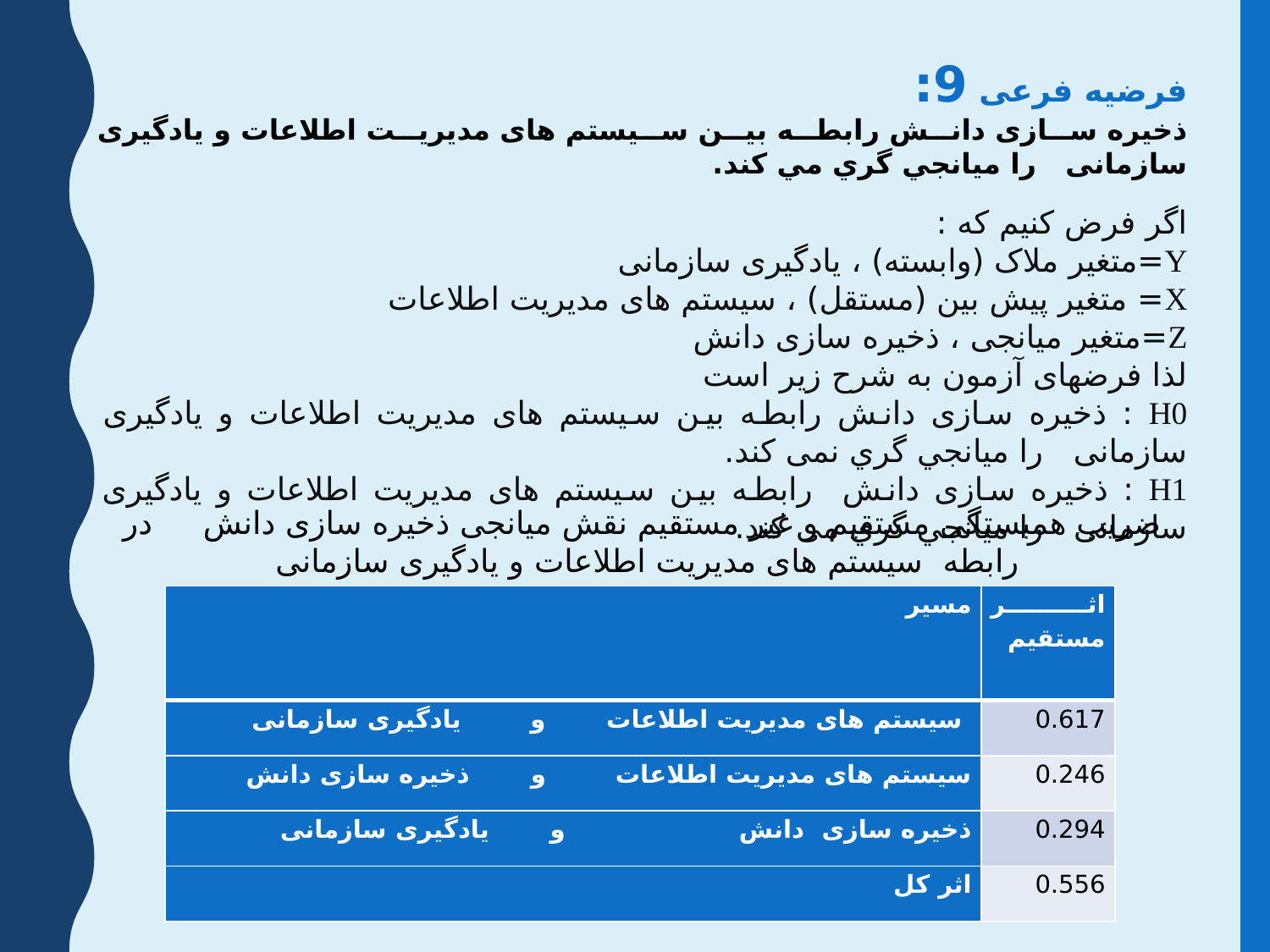

فرضیه فرعی 9:
ذخیره سازی دانش رابطه بين سیستم های مدیریت اطلاعات و یادگیری سازمانی   را ميانجي گري مي کند.
اگر فرض کنيم که :
Y=متغير ملاک (وابسته) ، یادگیری سازمانی
X= متغير پیش بین (مستقل) ، سیستم های مدیریت اطلاعات
Z=متغير میانجی ، ذخیره سازی دانش
لذا فرضهای آزمون به شرح زیر است
H0 : ذخیره سازی دانش رابطه بین سیستم های مدیریت اطلاعات و یادگیری سازمانی   را ميانجي گري نمی کند.
H1 : ذخیره سازی دانش  رابطه بین سیستم های مدیریت اطلاعات و یادگیری سازمانی   را ميانجي گري می کند.
ضریب همبستگی مستقیم و غیر مستقیم نقش میانجی ذخیره سازی دانش     در رابطه  سیستم های مدیریت اطلاعات و یادگیری سازمانی
| مسیر | اثر مستقیم |
| --- | --- |
| سیستم های مدیریت اطلاعات و یادگیری سازمانی | 0.617 |
| سیستم های مدیریت اطلاعات و ذخیره سازی دانش | 0.246 |
| ذخیره سازی دانش و یادگیری سازمانی | 0.294 |
| اثر کل | 0.556 |